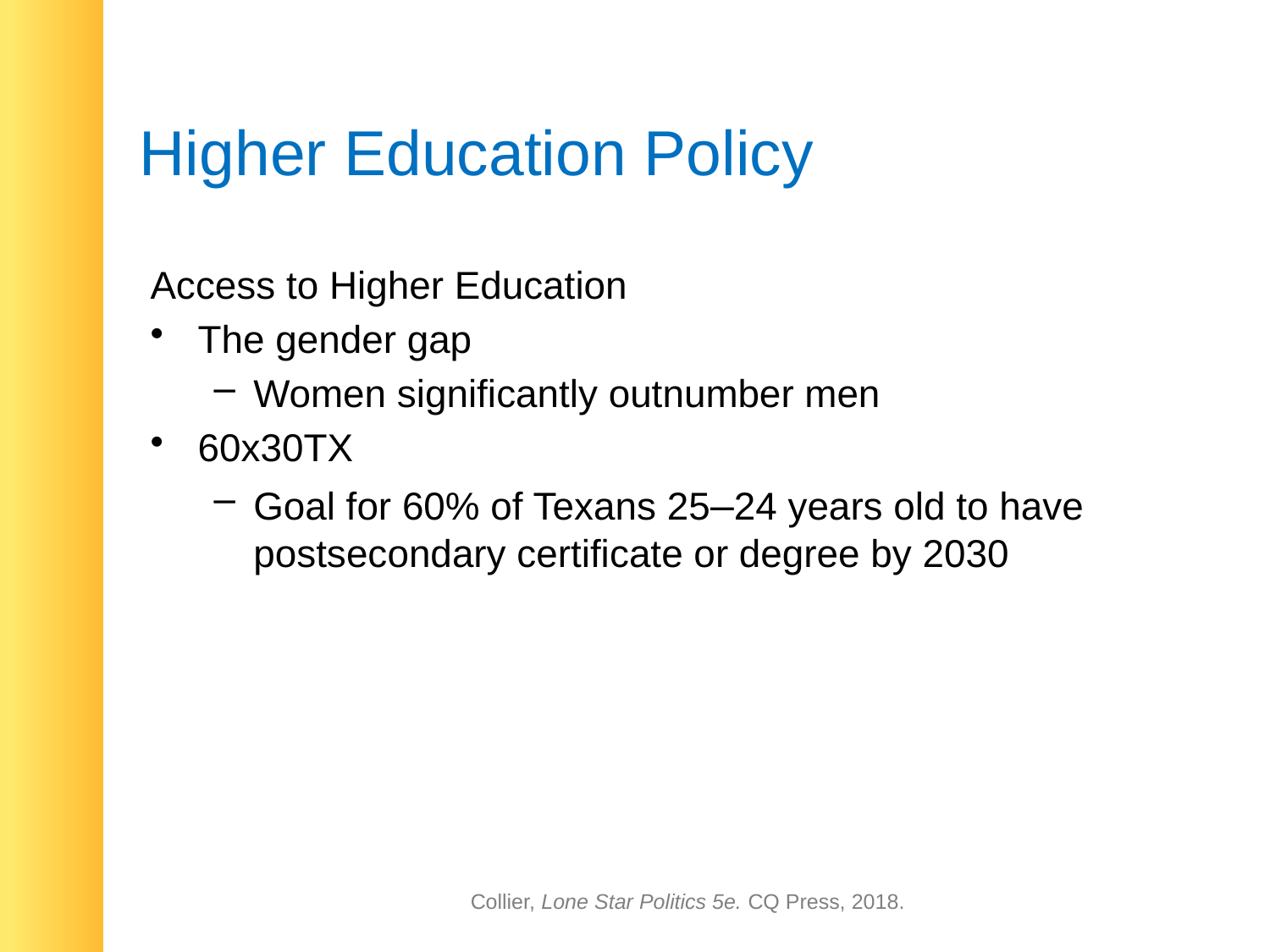

# Higher Education Policy
Access to Higher Education
The gender gap
Women significantly outnumber men
60x30TX
Goal for 60% of Texans 25–24 years old to have postsecondary certificate or degree by 2030
Collier, Lone Star Politics 5e. CQ Press, 2018.